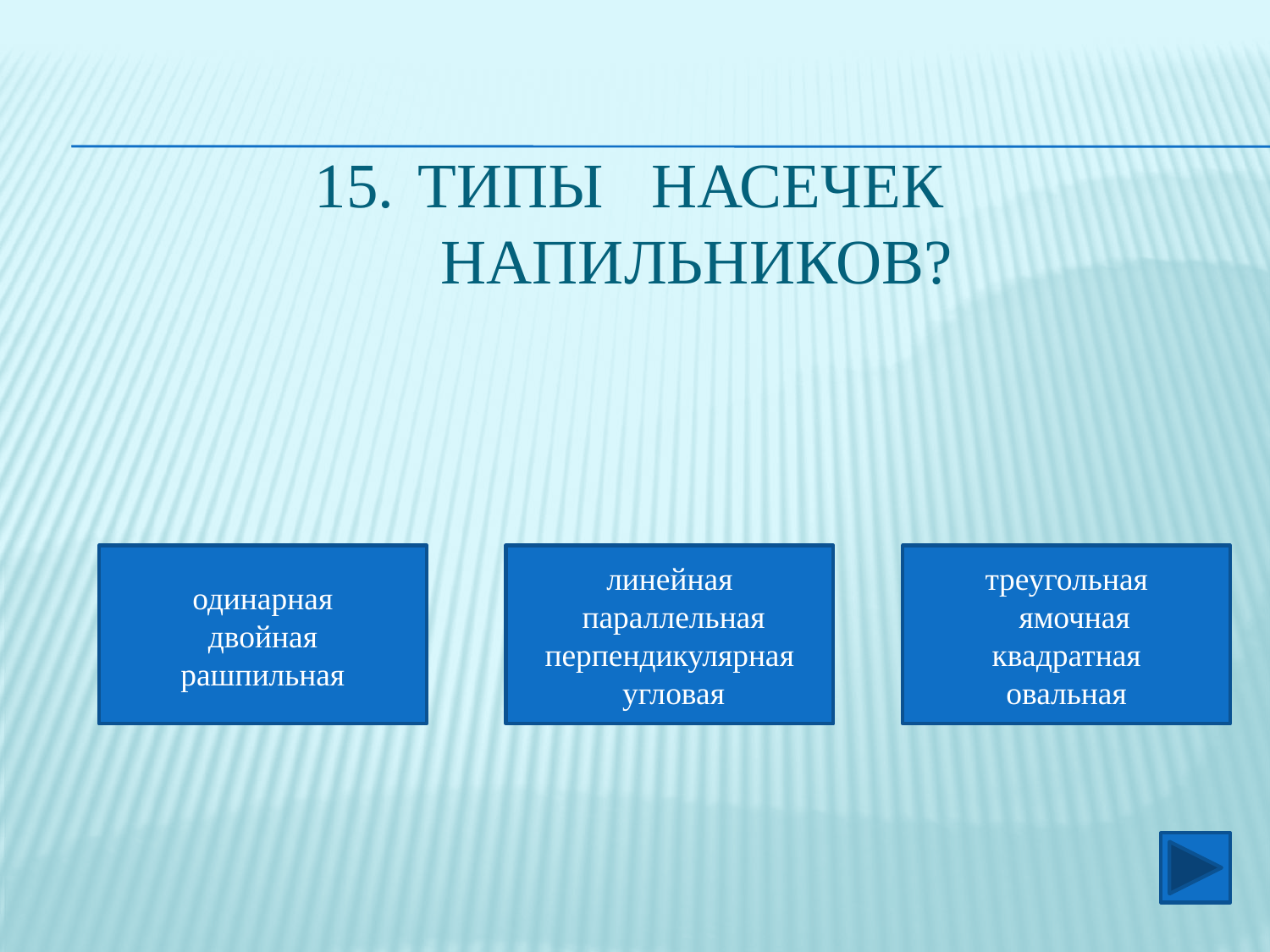

# типы   насечек   напильников?
одинарная
двойная
рашпильная
линейная
 параллельная
перпендикулярная
 угловая
треугольная
  ямочная
квадратная
овальная